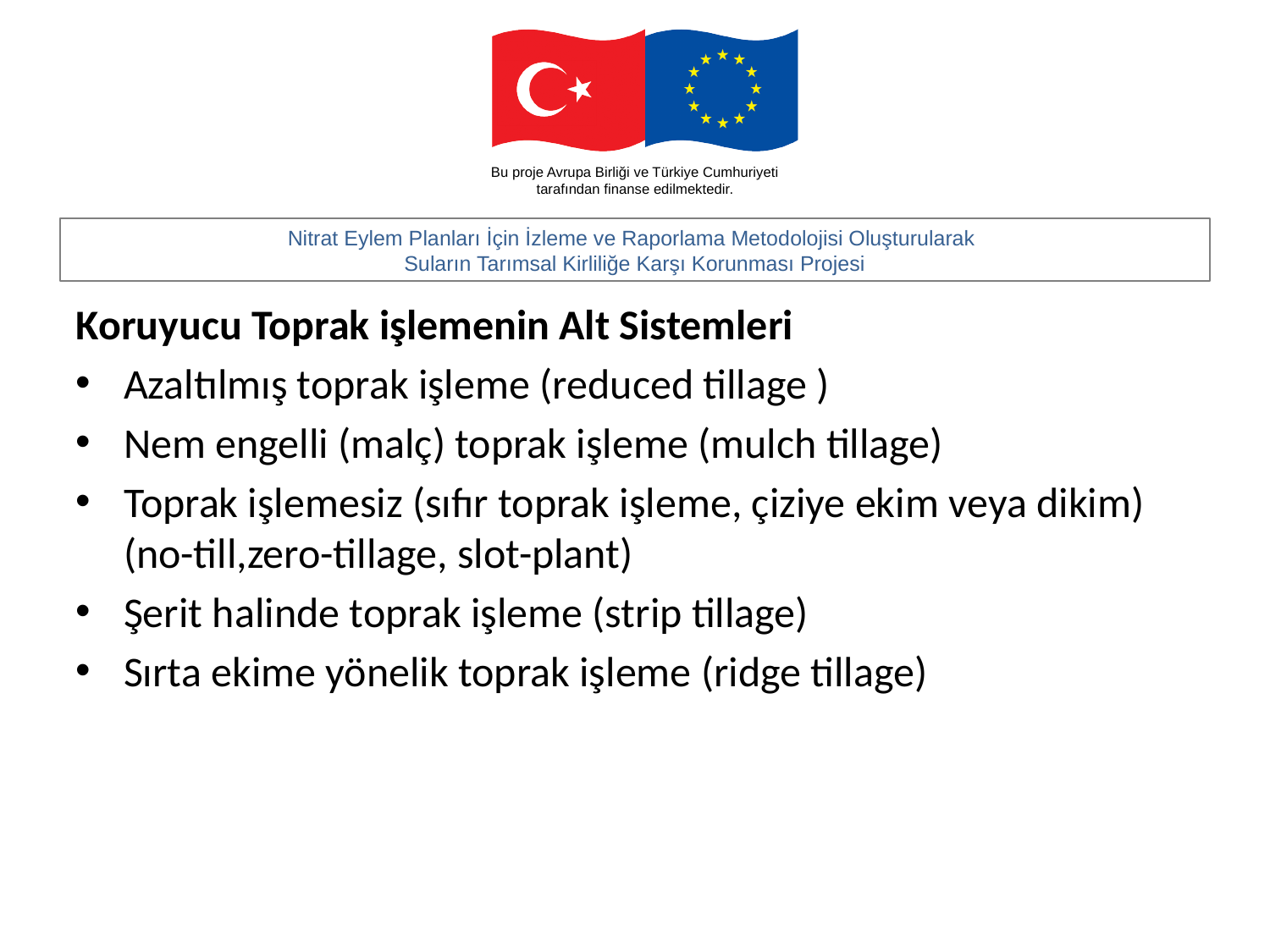

#
Koruyucu Toprak işlemenin Alt Sistemleri
Azaltılmış toprak işleme (reduced tillage )
Nem engelli (malç) toprak işleme (mulch tillage)
Toprak işlemesiz (sıfır toprak işleme, çiziye ekim veya dikim) (no-till,zero-tillage, slot-plant)
Şerit halinde toprak işleme (strip tillage)
Sırta ekime yönelik toprak işleme (ridge tillage)